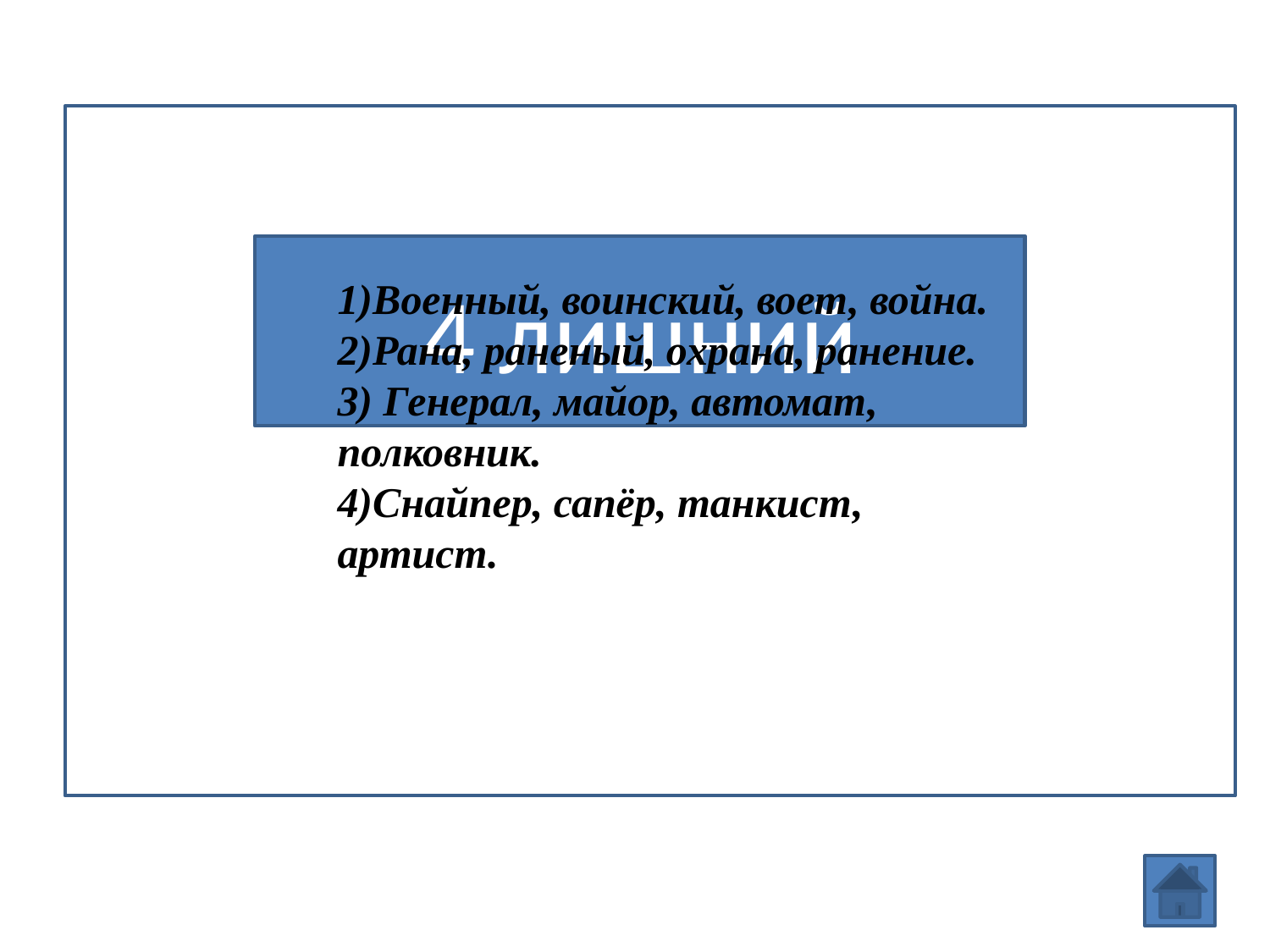

#
Салютлл

4 лишний
1)Военный, воинский, воет, война.
2)Рана, раненый, охрана, ранение.
3) Генерал, майор, автомат, полковник.
4)Снайпер, сапёр, танкист, артист.